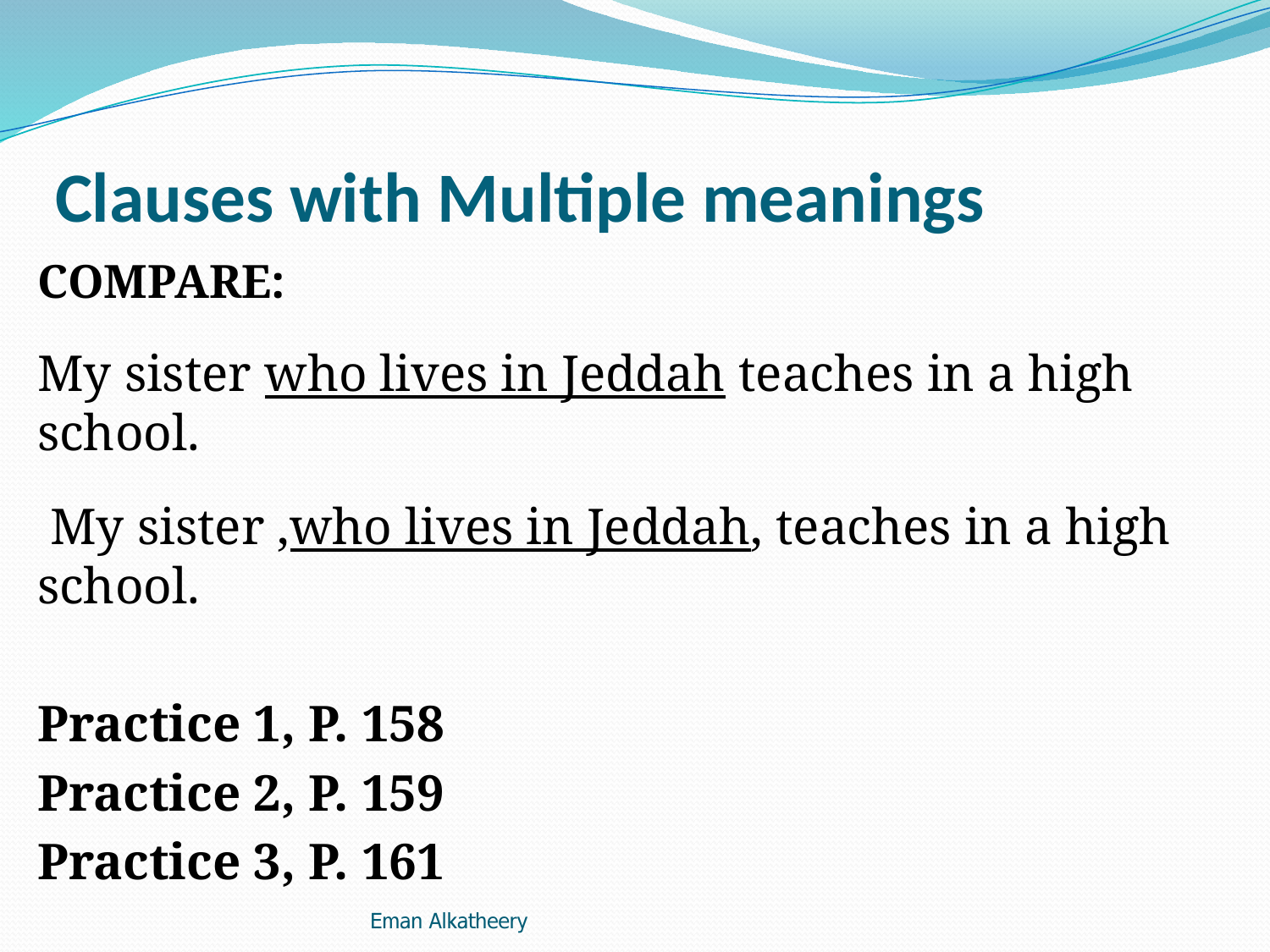

# Clauses with Multiple meanings
COMPARE:

My sister who lives in Jeddah teaches in a high school.

 My sister ,who lives in Jeddah, teaches in a high school.

Practice 1, P. 158
Practice 2, P. 159
Practice 3, P. 161

Eman Alkatheery